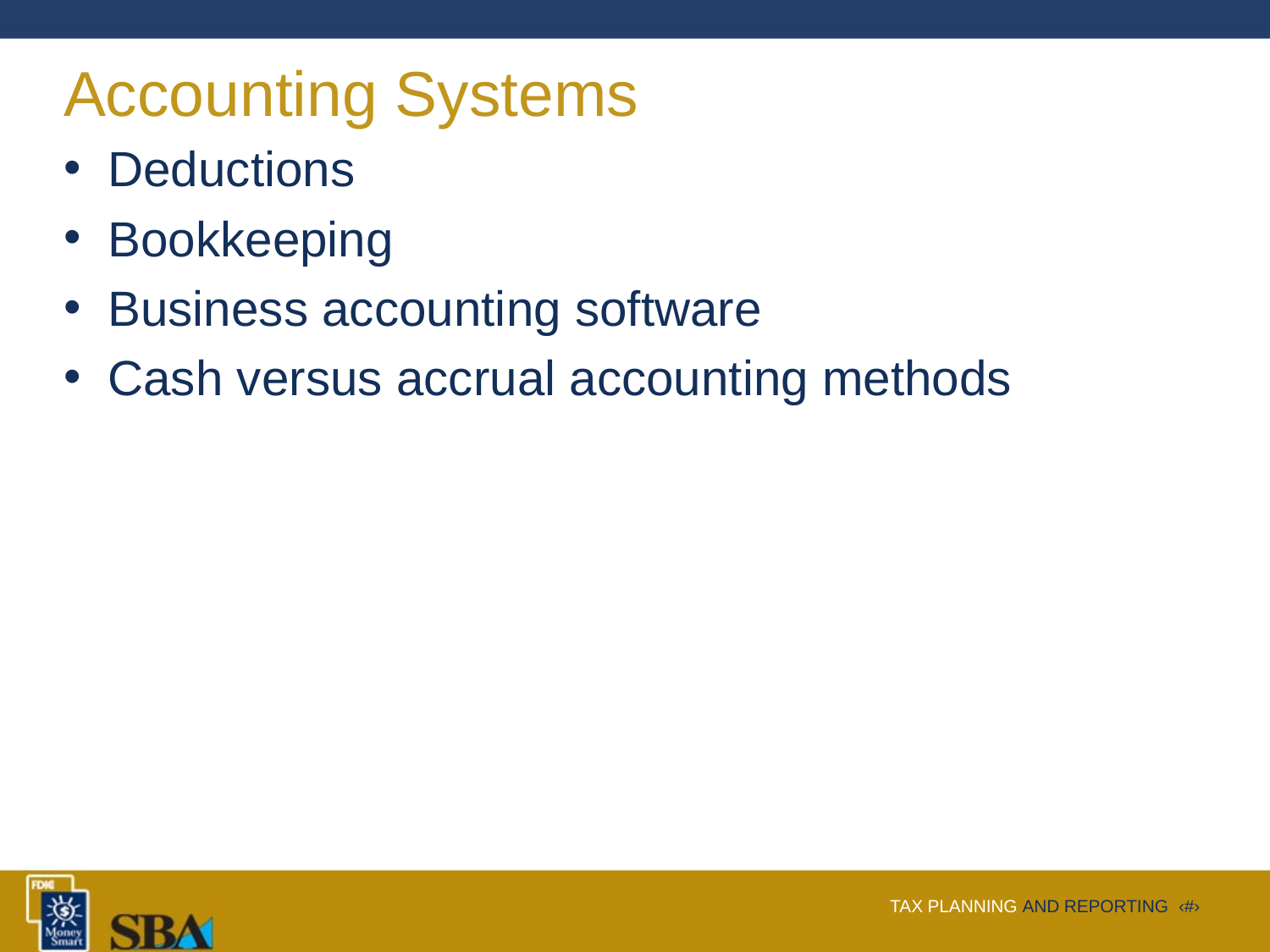

# Accounting Systems
Deductions
Bookkeeping
Business accounting software
Cash versus accrual accounting methods